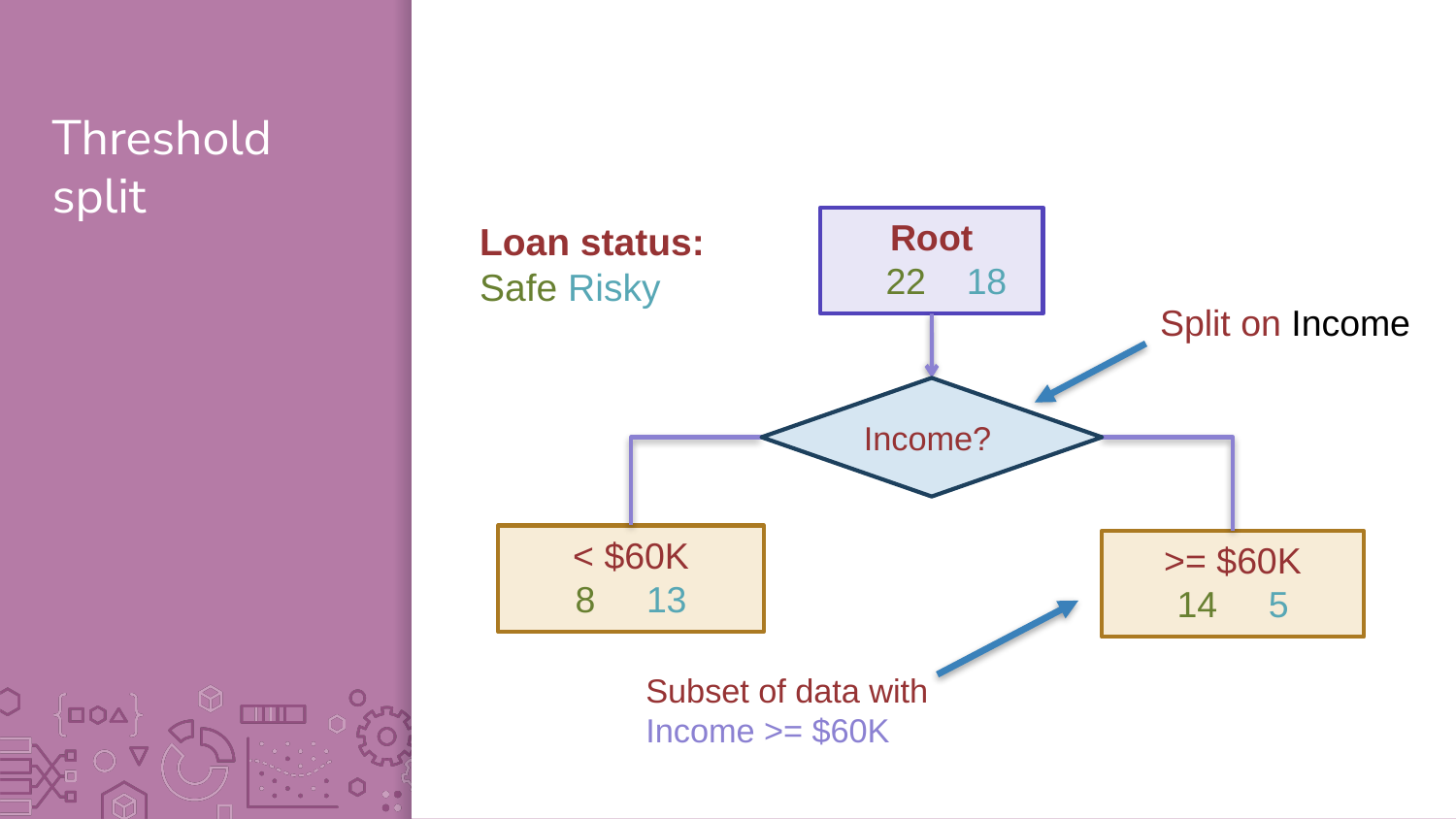

# Threshold split
Root
     22    18
Loan status:
Safe Risky
Split on Income
Income?
< $60K
8     13
>= $60K
14     5
Subset of data with Income >= $60K